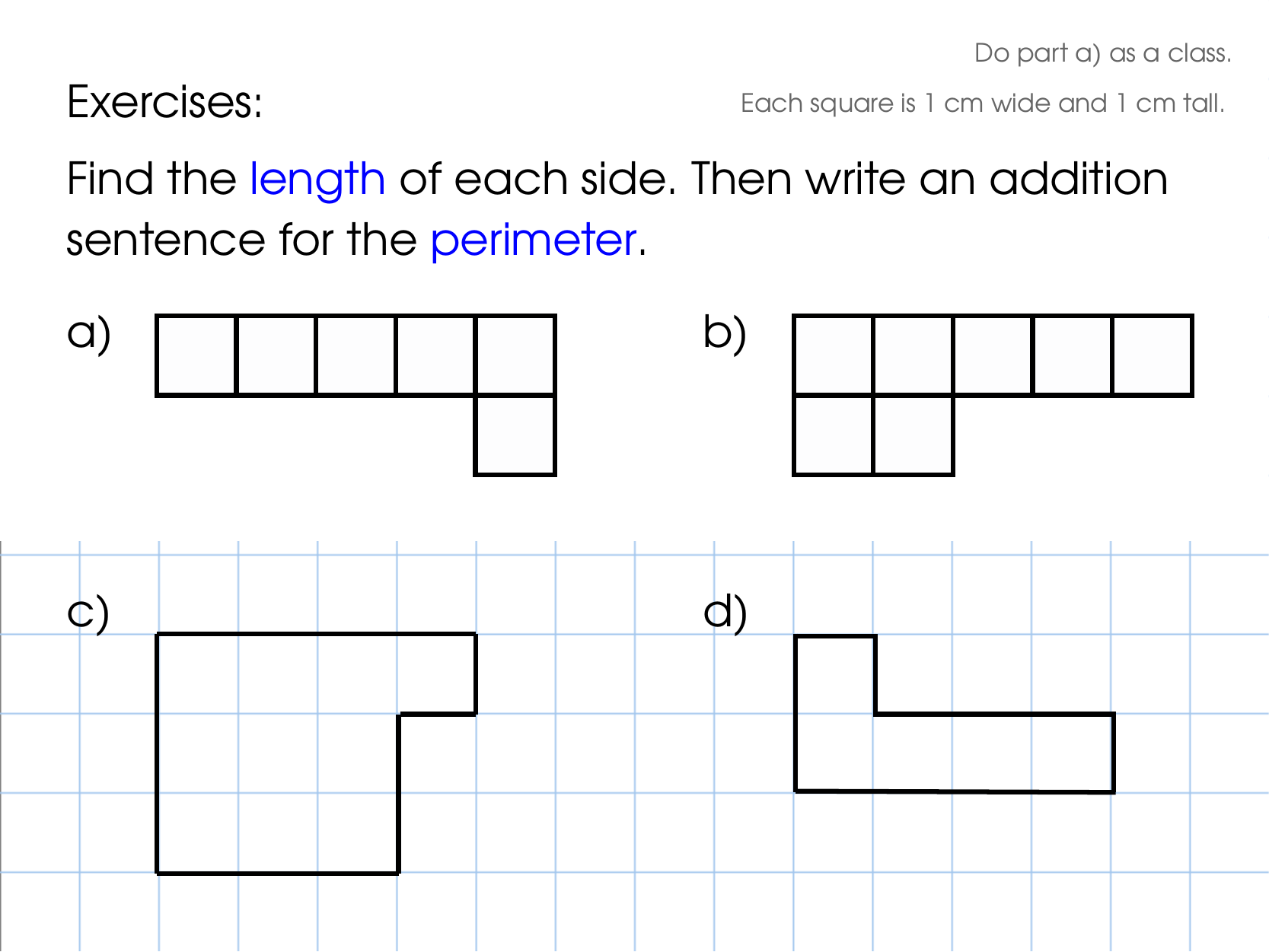

Do part a) as a class.
Each square is 1 cm wide and 1 cm tall.
Exercises:
Find the length of each side. Then write an addition
sentence for the perimeter.
a)

b)

c)
d)